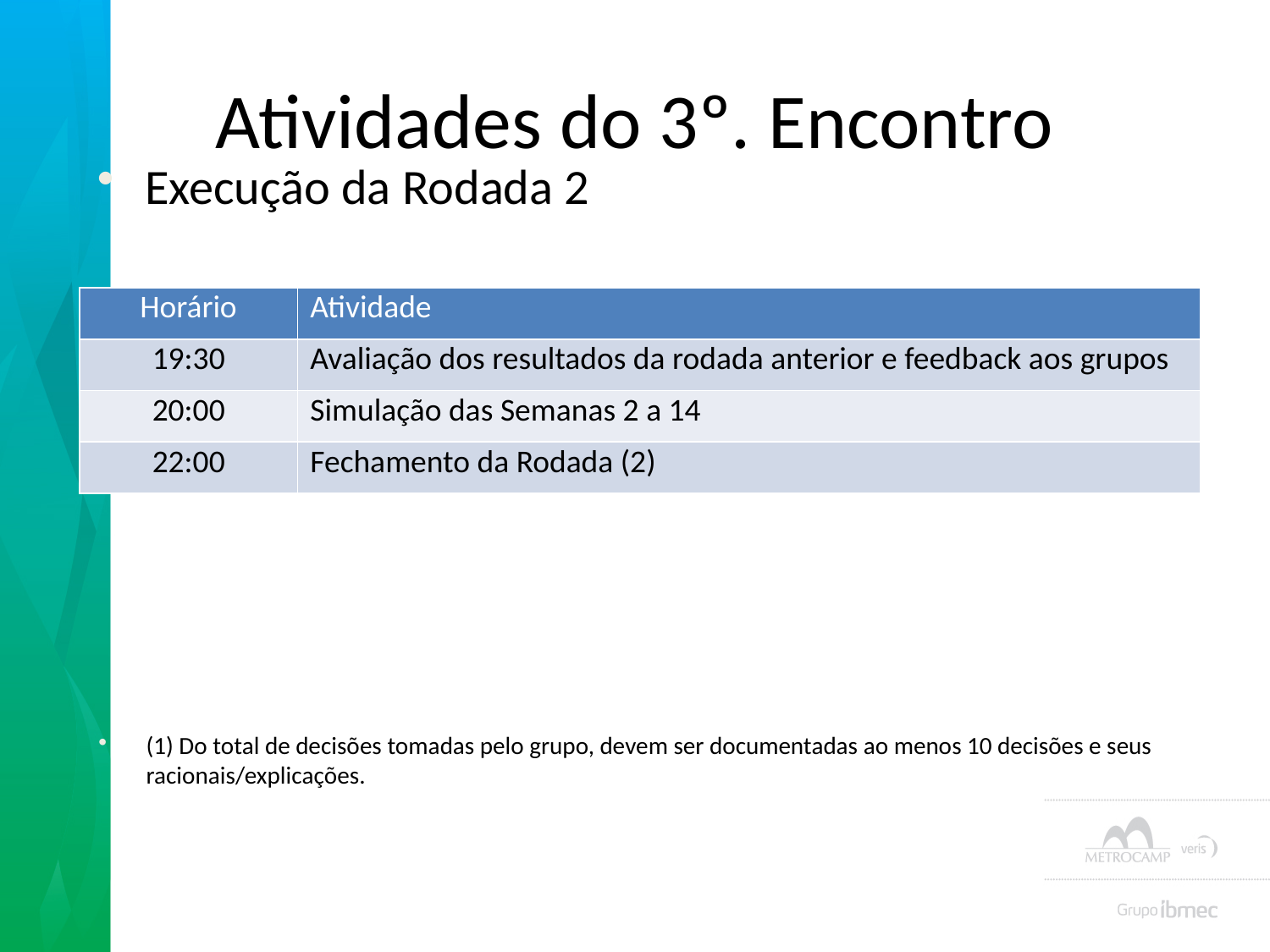

# Atividades do 3º. Encontro
Execução da Rodada 2
| Horário | Atividade |
| --- | --- |
| 19:30 | Avaliação dos resultados da rodada anterior e feedback aos grupos |
| 20:00 | Simulação das Semanas 2 a 14 |
| 22:00 | Fechamento da Rodada (2) |
(1) Do total de decisões tomadas pelo grupo, devem ser documentadas ao menos 10 decisões e seus racionais/explicações.